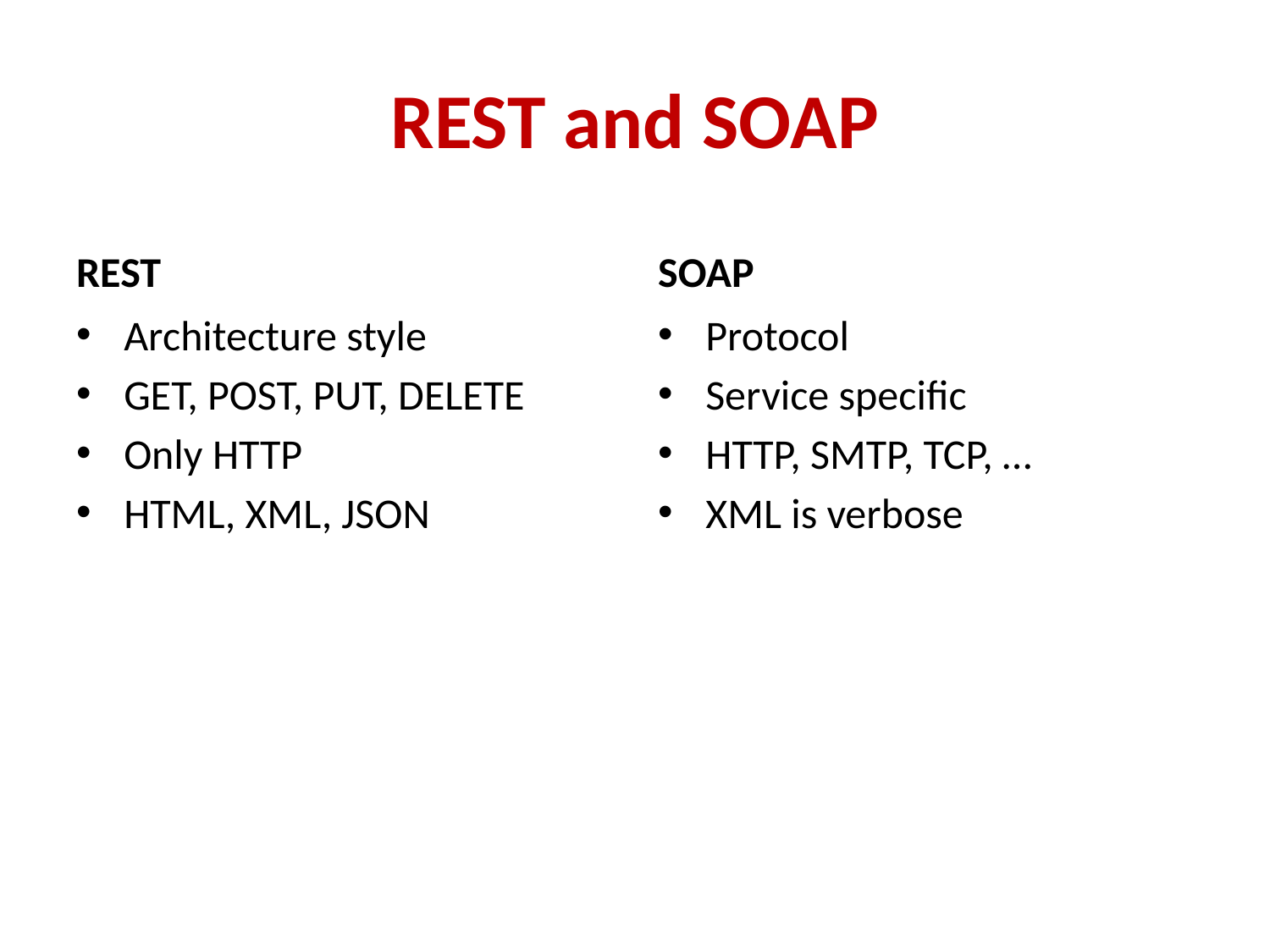

# REST and SOAP
REST
SOAP
Architecture style
GET, POST, PUT, DELETE
Only HTTP
HTML, XML, JSON
Protocol
Service specific
HTTP, SMTP, TCP, …
XML is verbose